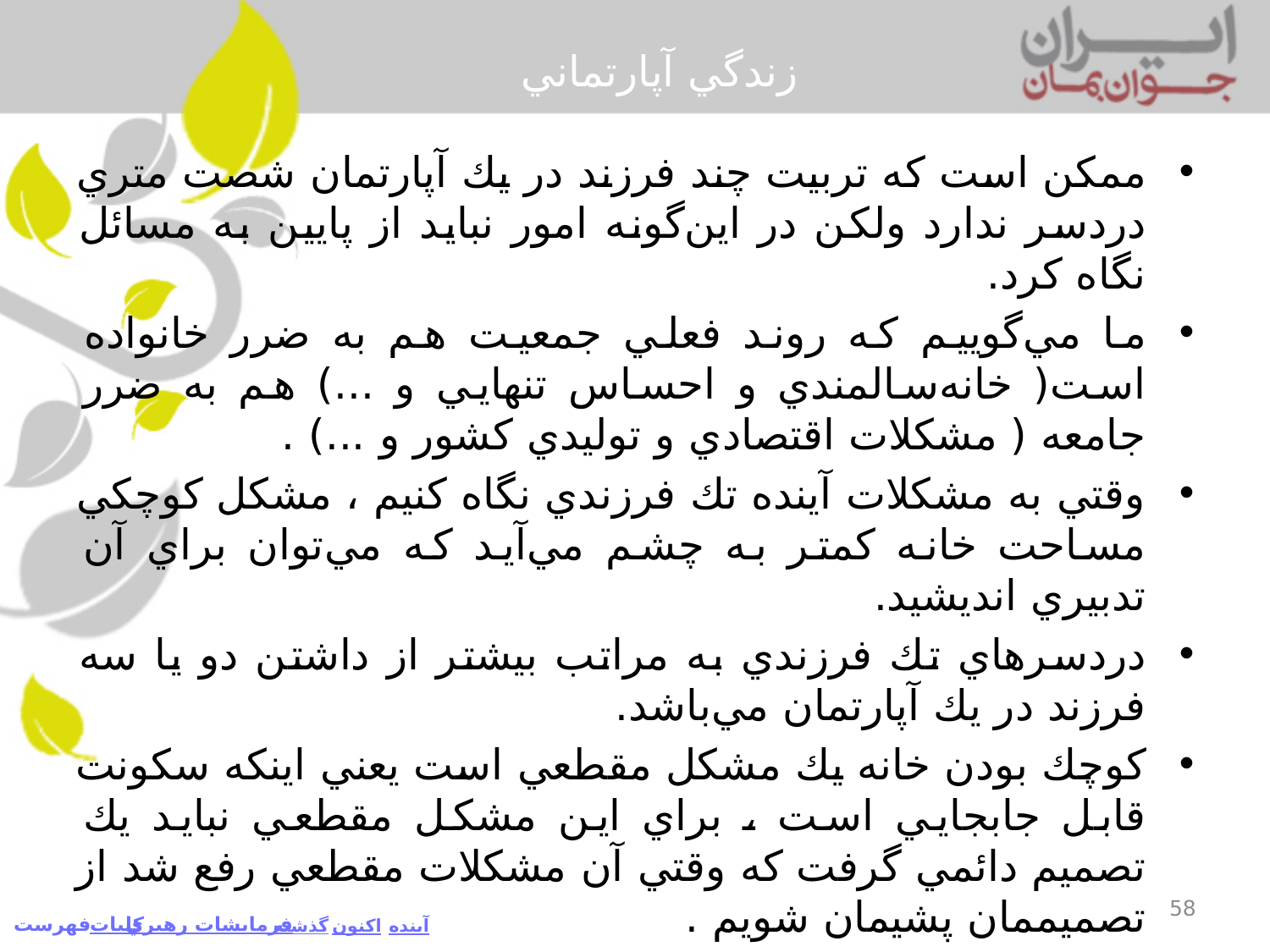

# زندگي آپارتماني
ممكن است كه تربيت چند فرزند در يك آپارتمان شصت متري دردسر ندارد ولكن در اين‌گونه امور نبايد از پايين به مسائل نگاه كرد.
ما مي‌گوييم كه روند فعلي جمعيت هم به ضرر خانواده است( خانه‌سالمندي و احساس تنهايي و ...) هم به ضرر جامعه ( مشكلات اقتصادي و توليدي كشور و ...) .
وقتي به مشكلات آينده تك فرزندي نگاه كنيم ، مشكل كوچكي مساحت خانه كمتر به چشم مي‌آيد كه مي‌توان براي آن تدبيري انديشيد.
دردسرهاي تك فرزندي به مراتب بيشتر از داشتن دو يا سه فرزند در يك آپارتمان مي‌باشد.
كوچك بودن خانه يك مشكل مقطعي است يعني اينكه سكونت قابل جابجايي است ، براي اين مشكل مقطعي نبايد يك تصميم دائمي گرفت كه وقتي آن مشكلات مقطعي رفع شد از تصميممان پشيمان شويم .
58